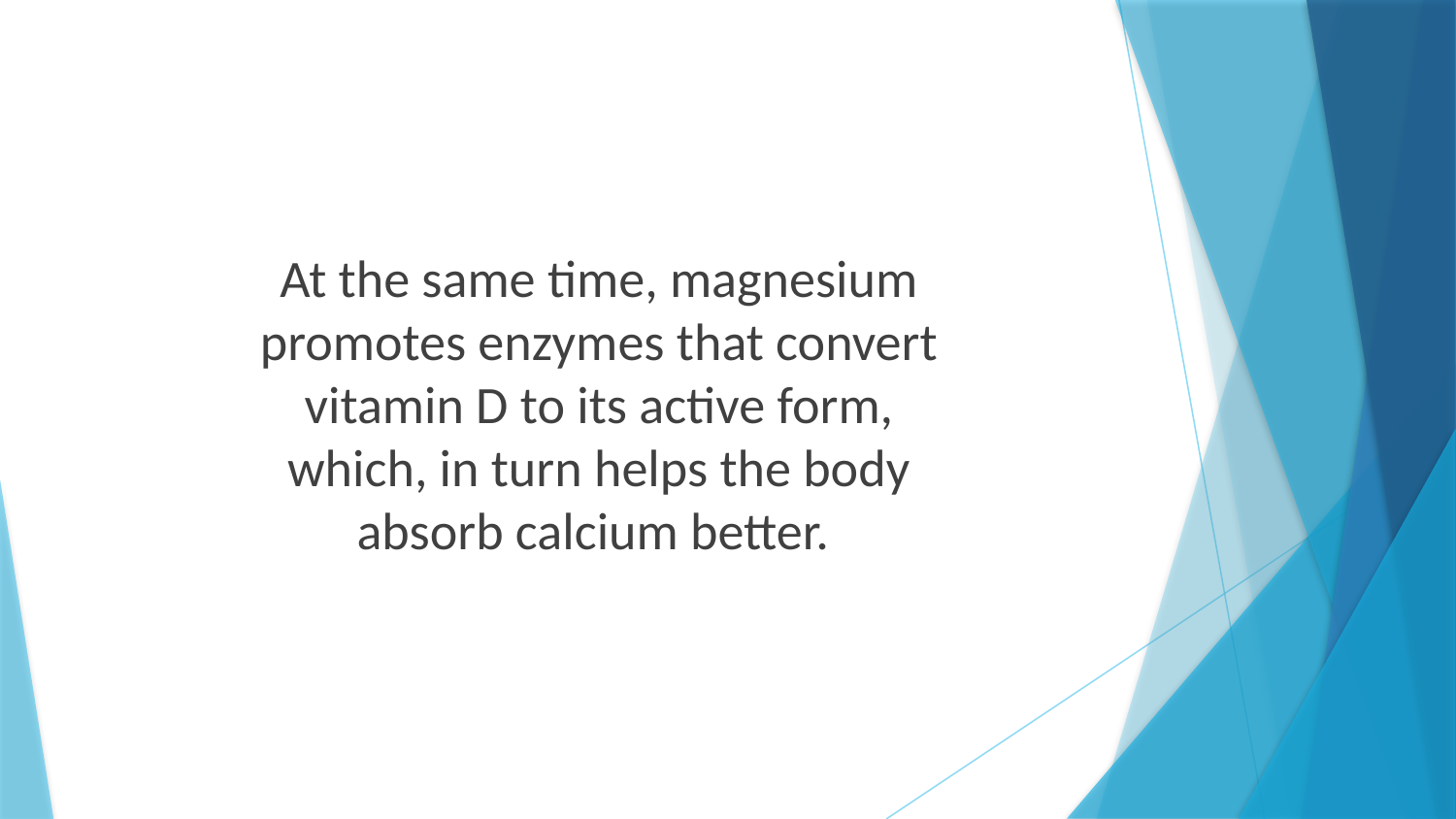

At the same time, magnesium
promotes enzymes that convert
vitamin D to its active form,
which, in turn helps the body
absorb calcium better.